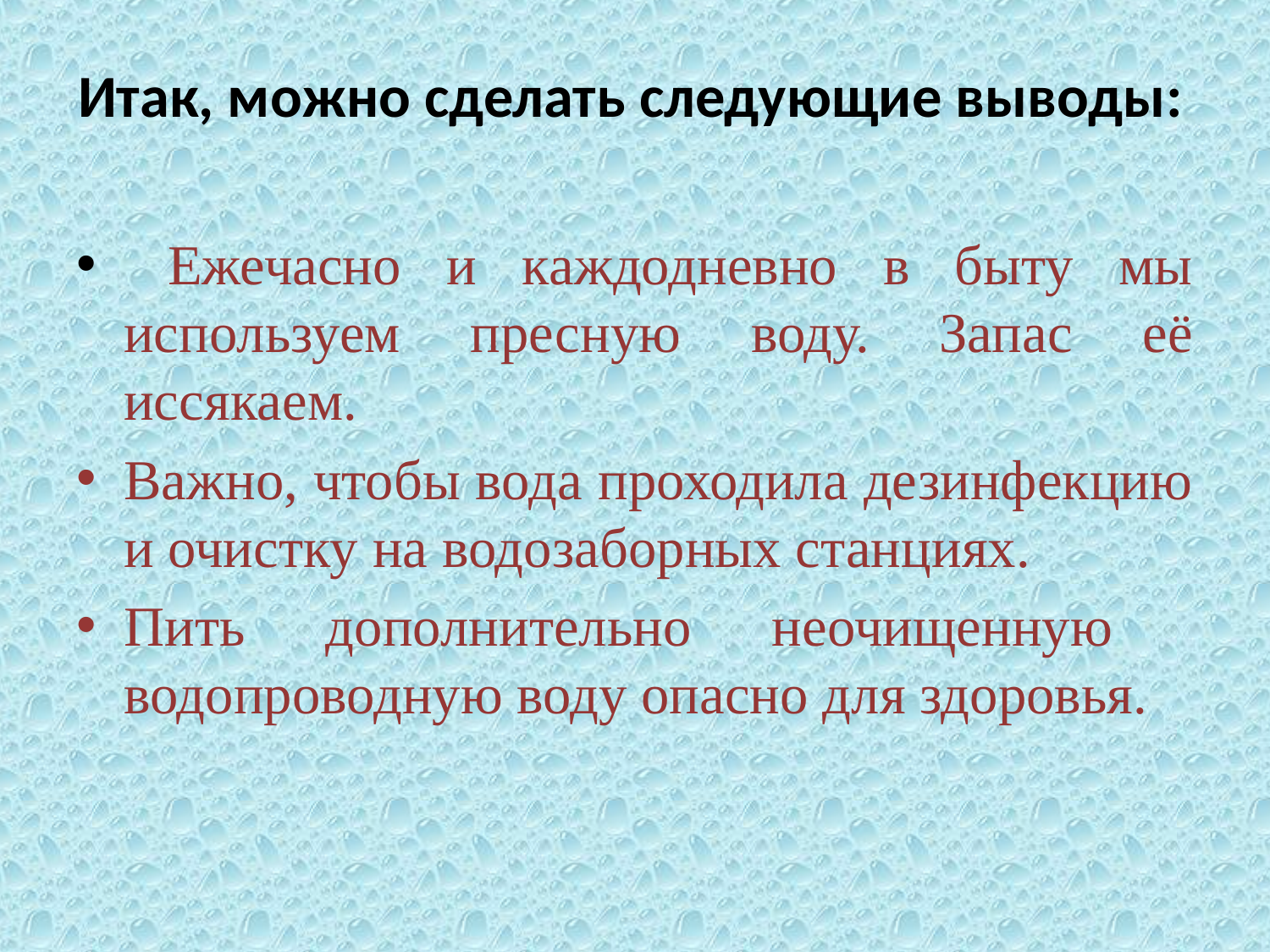

# Итак, можно сделать следующие выводы:
 Ежечасно и каждодневно в быту мы используем пресную воду. Запас её иссякаем.
Важно, чтобы вода проходила дезинфекцию и очистку на водозаборных станциях.
Пить дополнительно неочищенную  водопроводную воду опасно для здоровья.